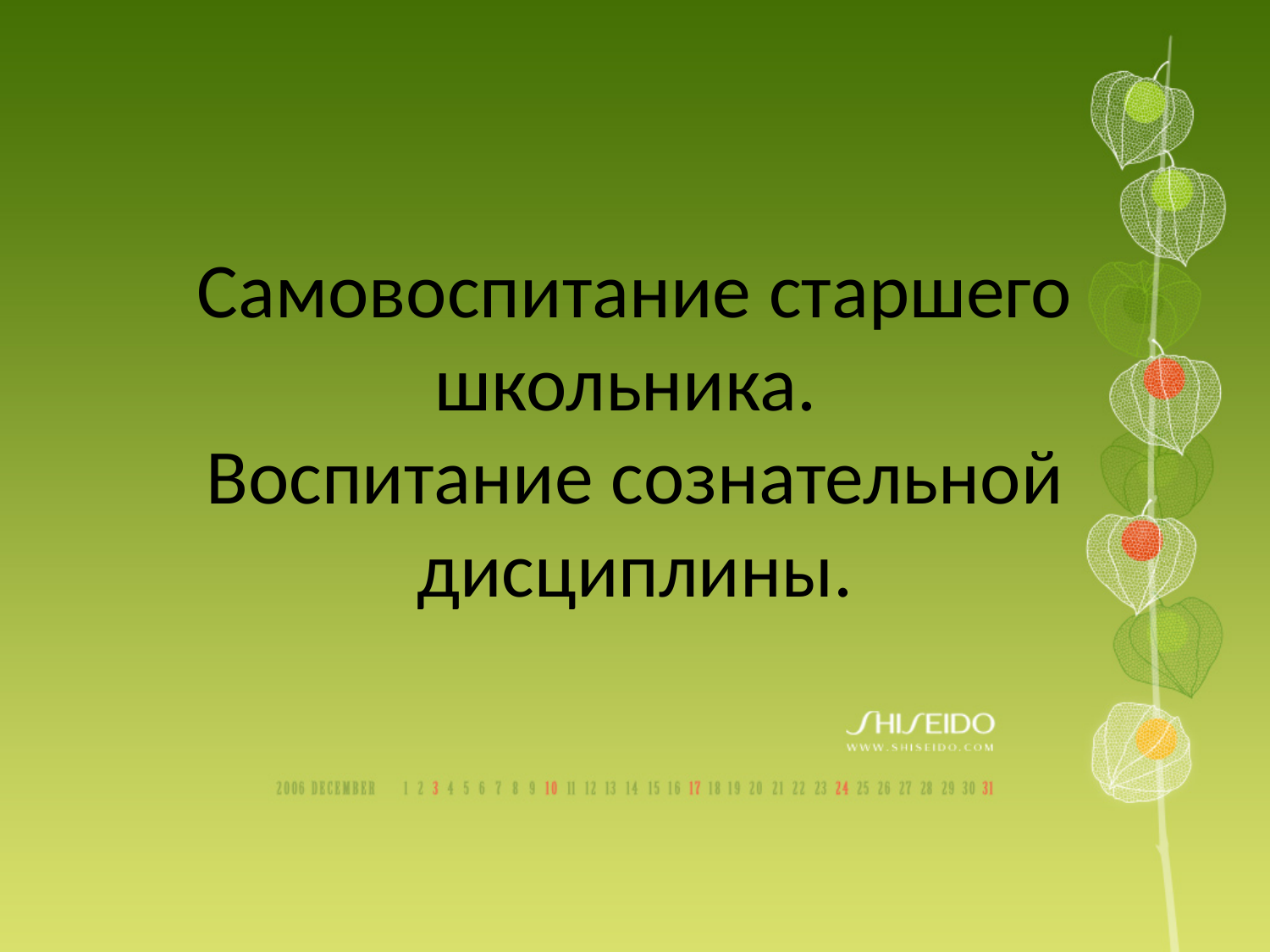

# Самовоспитание старшего школьника. Воспитание сознательной дисциплины.